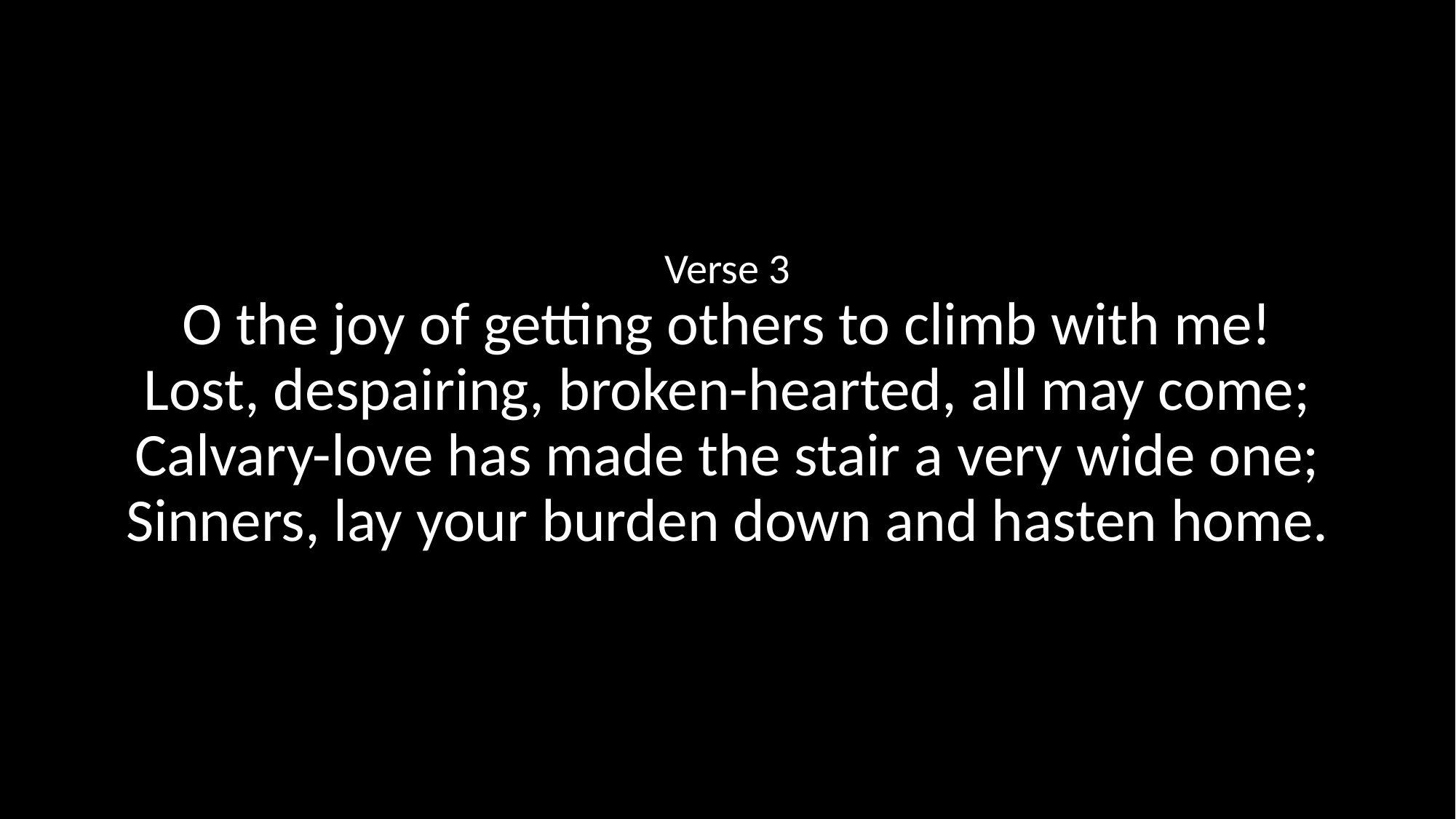

Verse 3
O the joy of getting others to climb with me!
Lost, despairing, broken-hearted, all may come;
Calvary-love has made the stair a very wide one;
Sinners, lay your burden down and hasten home.